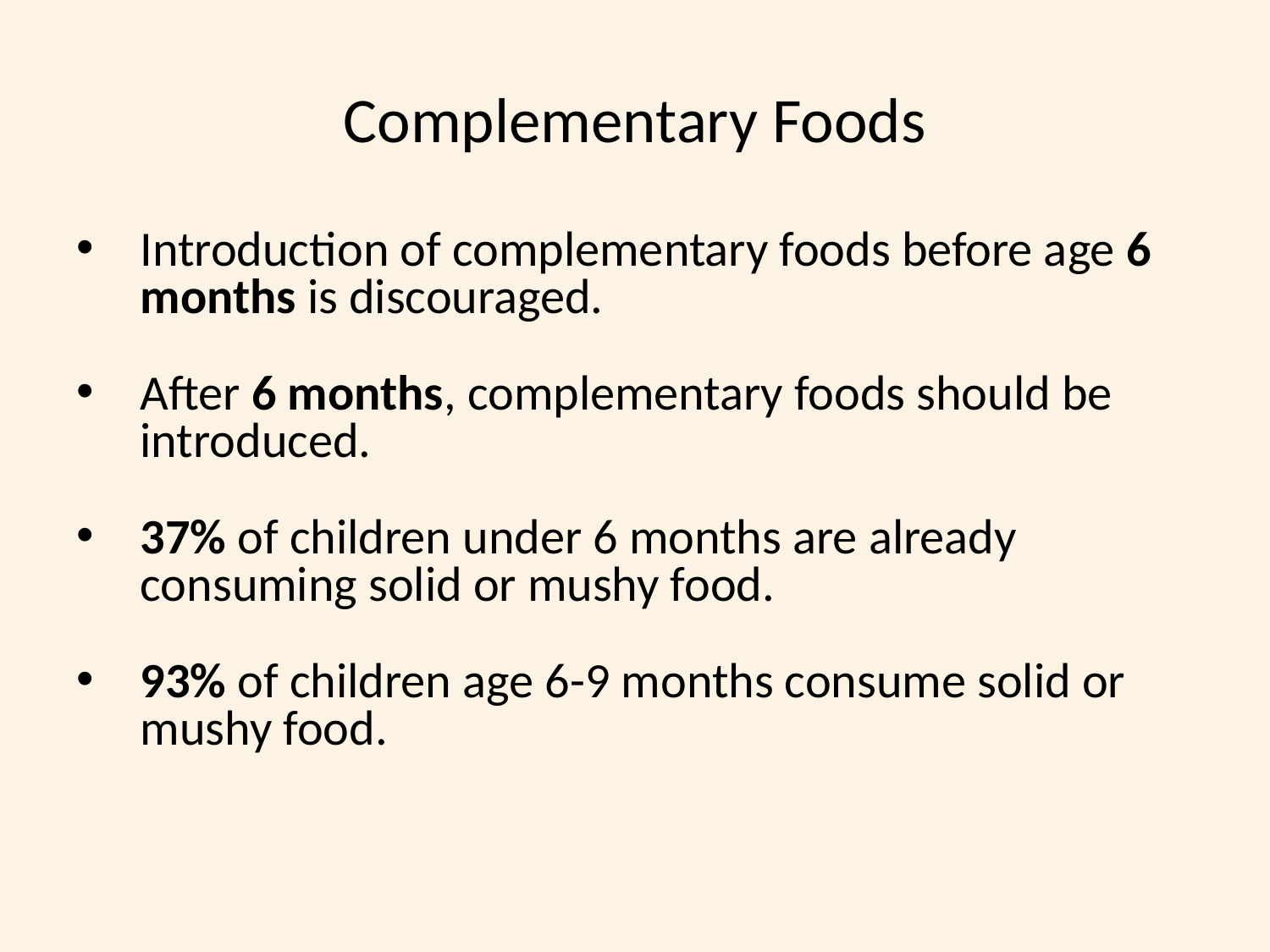

# Complementary Foods
Introduction of complementary foods before age 6 months is discouraged.
After 6 months, complementary foods should be introduced.
37% of children under 6 months are already consuming solid or mushy food.
93% of children age 6-9 months consume solid or mushy food.